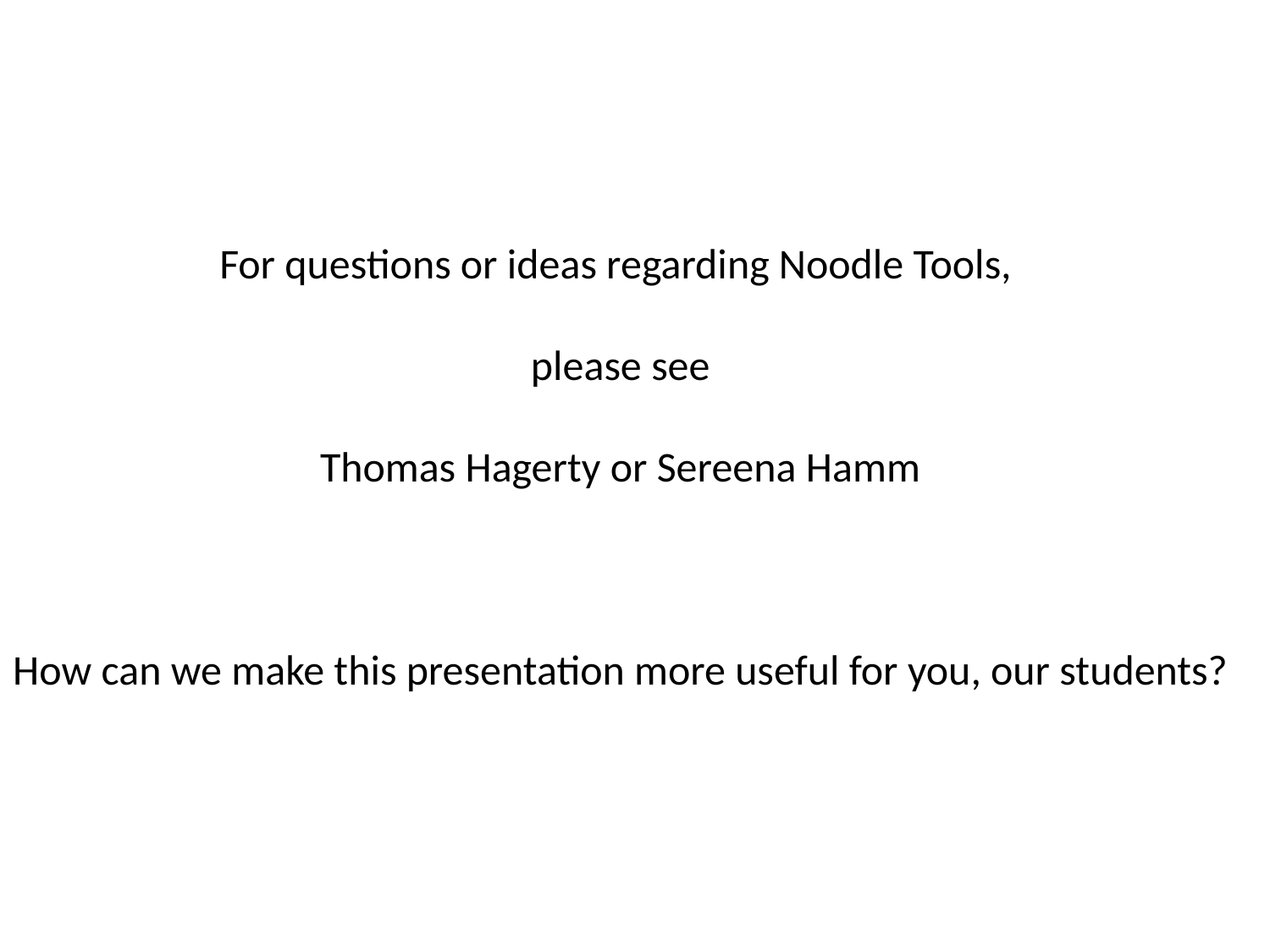

For questions or ideas regarding Noodle Tools,

please see

Thomas Hagerty or Sereena Hamm

How can we make this presentation more useful for you, our students?